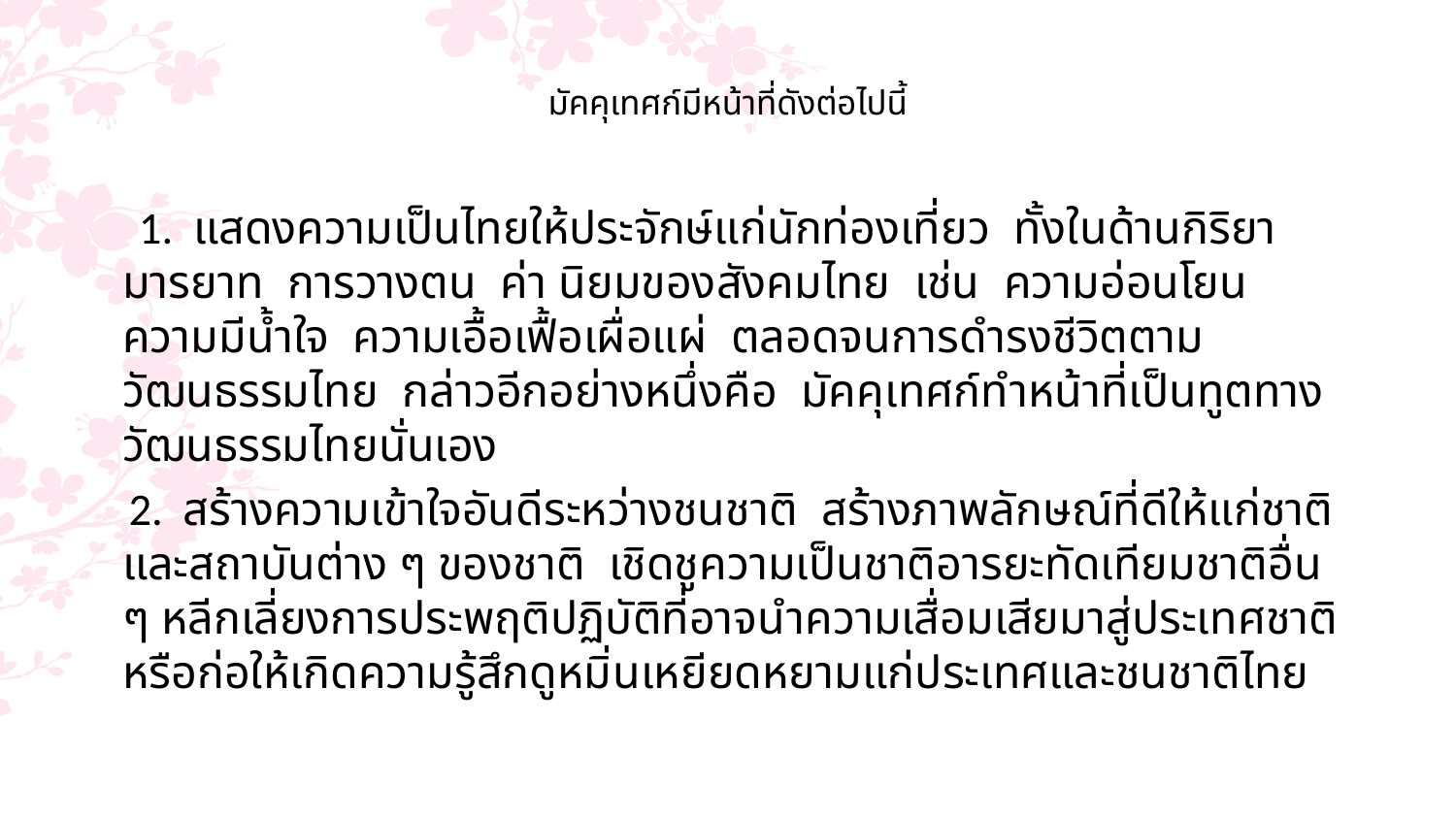

# มัคคุเทศก์มีหน้าที่ดังต่อไปนี้
      1.  แสดงความเป็นไทยให้ประจักษ์แก่นักท่องเที่ยว  ทั้งในด้านกิริยามารยาท  การวางตน  ค่า นิยมของสังคมไทย  เช่น  ความอ่อนโยน  ความมีน้ำใจ  ความเอื้อเฟื้อเผื่อแผ่  ตลอดจนการดำรงชีวิตตามวัฒนธรรมไทย  กล่าวอีกอย่างหนึ่งคือ  มัคคุเทศก์ทำหน้าที่เป็นทูตทางวัฒนธรรมไทยนั่นเอง
     2.  สร้างความเข้าใจอันดีระหว่างชนชาติ  สร้างภาพลักษณ์ที่ดีให้แก่ชาติ  และสถาบันต่าง ๆ ของชาติ  เชิดชูความเป็นชาติอารยะทัดเทียมชาติอื่น ๆ หลีกเลี่ยงการประพฤติปฏิบัติที่อาจนำความเสื่อมเสียมาสู่ประเทศชาติ  หรือก่อให้เกิดความรู้สึกดูหมิ่นเหยียดหยามแก่ประเทศและชนชาติไทย